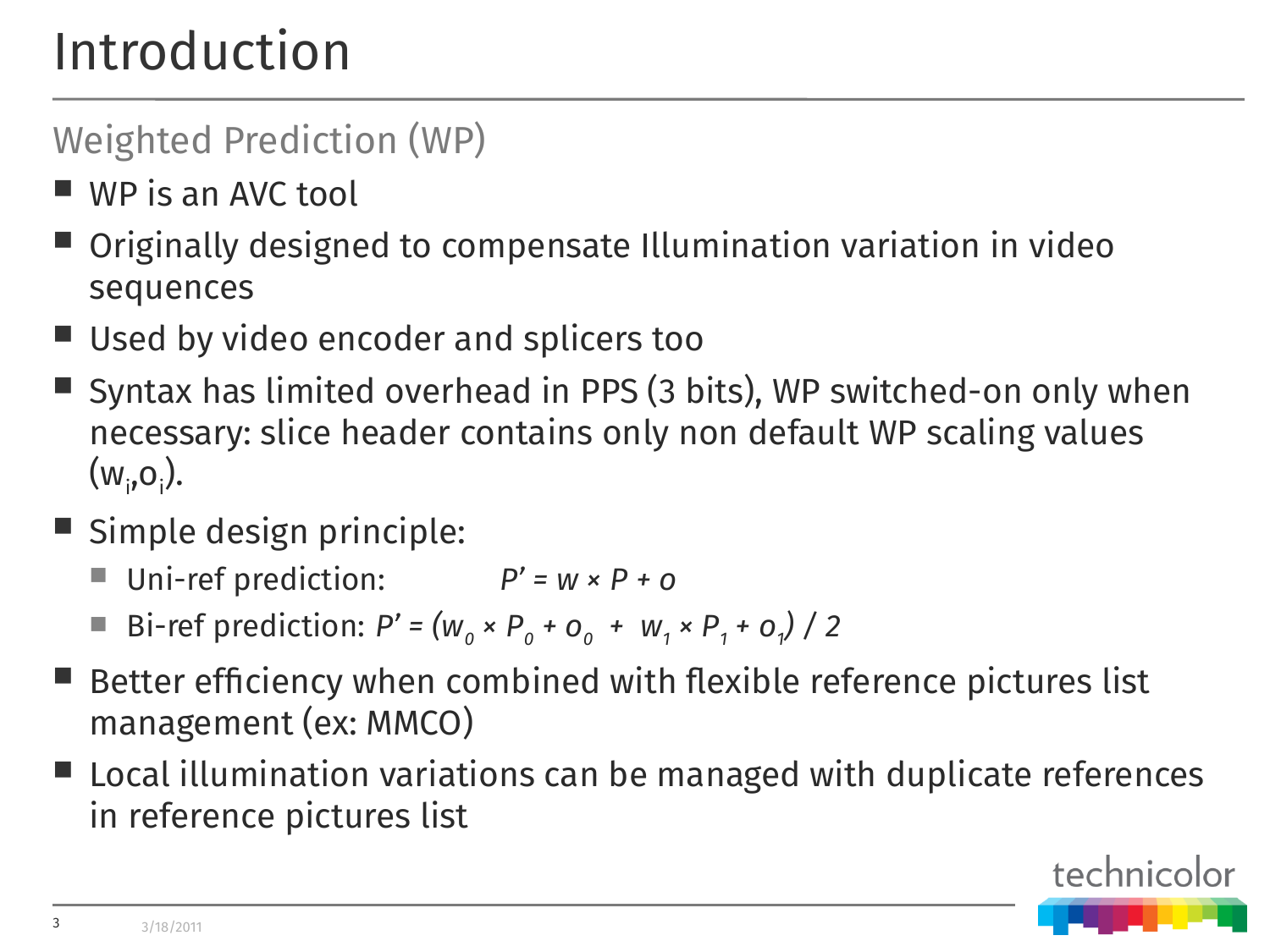

# Introduction
Weighted Prediction (WP)
WP is an AVC tool
Originally designed to compensate Illumination variation in video sequences
Used by video encoder and splicers too
Syntax has limited overhead in PPS (3 bits), WP switched-on only when necessary: slice header contains only non default WP scaling values (wi,oi).
Simple design principle:
Uni-ref prediction:	P’ = w × P + o
Bi-ref prediction:	P’ = (w0 × P0 + o0  +  w1 × P1 + o1) / 2
Better efficiency when combined with flexible reference pictures list management (ex: MMCO)
Local illumination variations can be managed with duplicate references in reference pictures list

3/18/2011
3